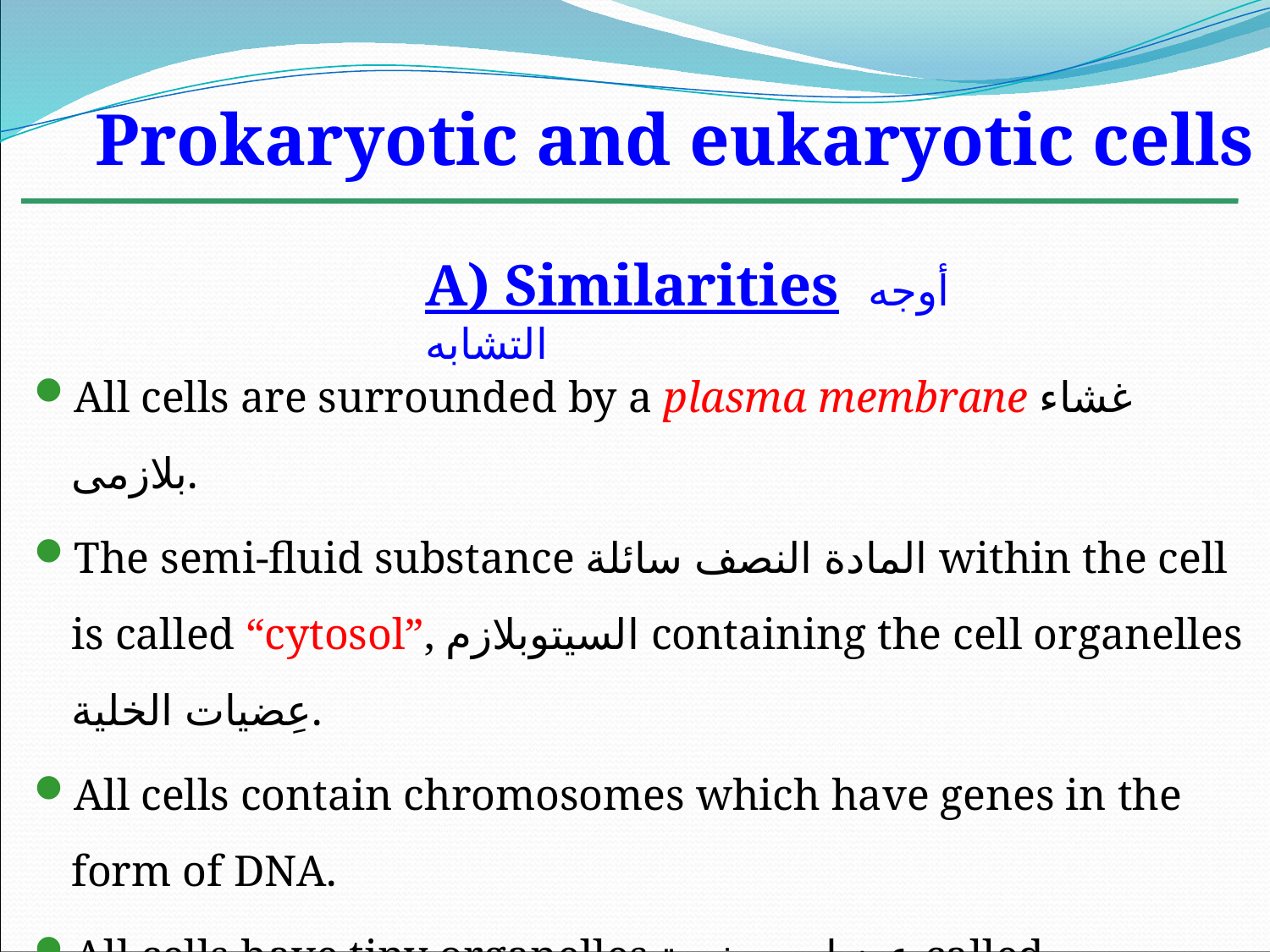

# Prokaryotic and eukaryotic cells

A) Similarities  أوجه التشابه
All cells are surrounded by a plasma membrane غشاء بلازمى.
The semi-fluid substance المادة النصف سائلة within the cell is called “cytosol”, السيتوبلازم containing the cell organelles عِضيات الخلية.
All cells contain chromosomes which have genes in the form of DNA.
All cells have tiny organelles عضيات صغيرة called “Ribosomes” that make proteins.